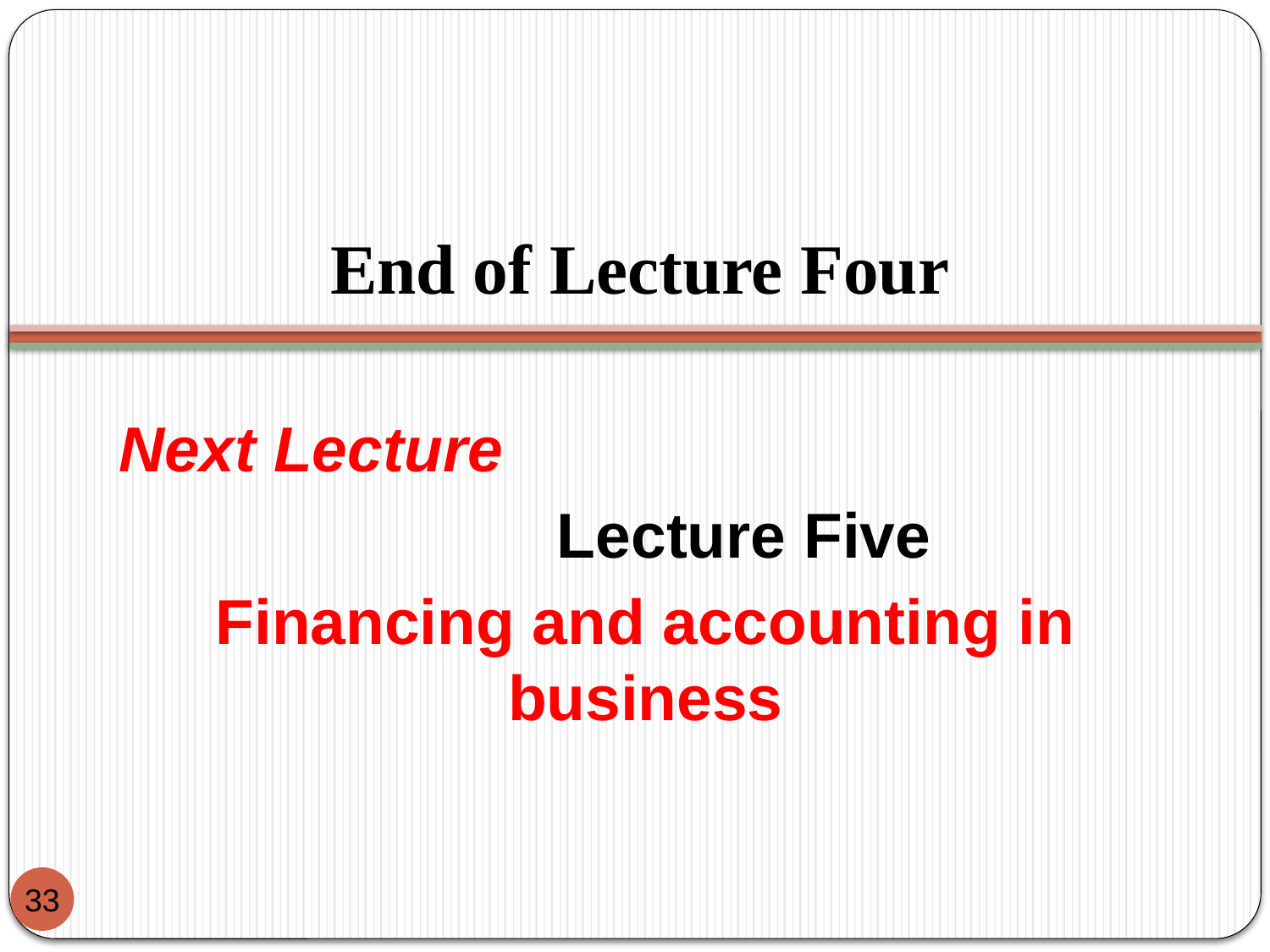

# End of Lecture Four
Next Lecture
                            Lecture Five
Financing and accounting in business
33